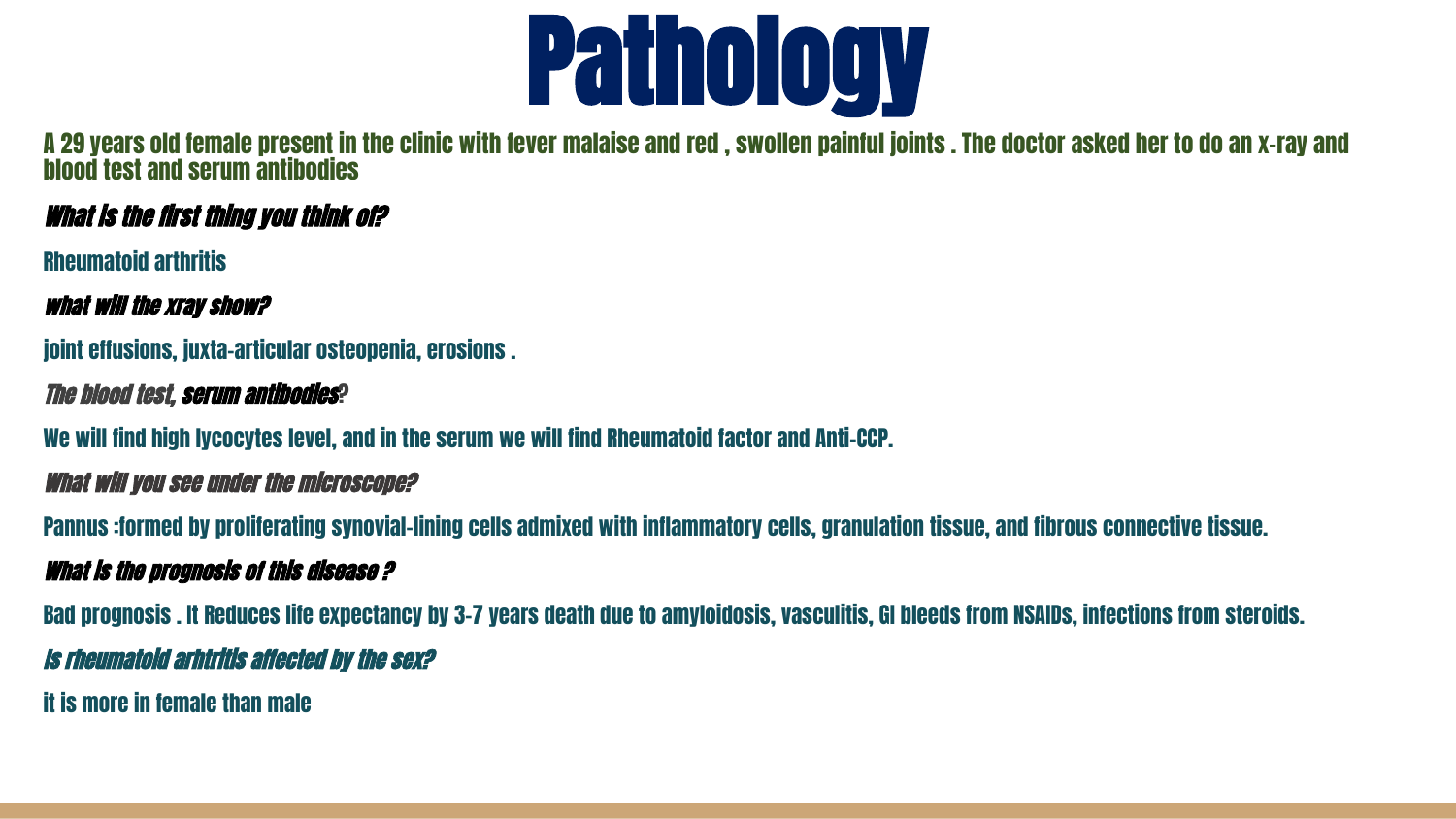

# Pathology

A 29 years old female present in the clinic with fever malaise and red , swollen painful joints . The doctor asked her to do an x-ray and blood test and serum antibodies
What is the first thing you think of?
Rheumatoid arthritis
what will the xray show?
joint effusions, juxta-articular osteopenia, erosions .
The blood test, serum antibodies?
We will find high lycocytes level, and in the serum we will find Rheumatoid factor and Anti-CCP.
What will you see under the microscope?
Pannus :formed by proliferating synovial-lining cells admixed with inflammatory cells, granulation tissue, and fibrous connective tissue.
What is the prognosis of this disease ?
Bad prognosis . It Reduces life expectancy by 3-7 years death due to amyloidosis, vasculitis, GI bleeds from NSAIDs, infections from steroids.
Is rheumatoid arhtritis affected by the sex?
it is more in female than male